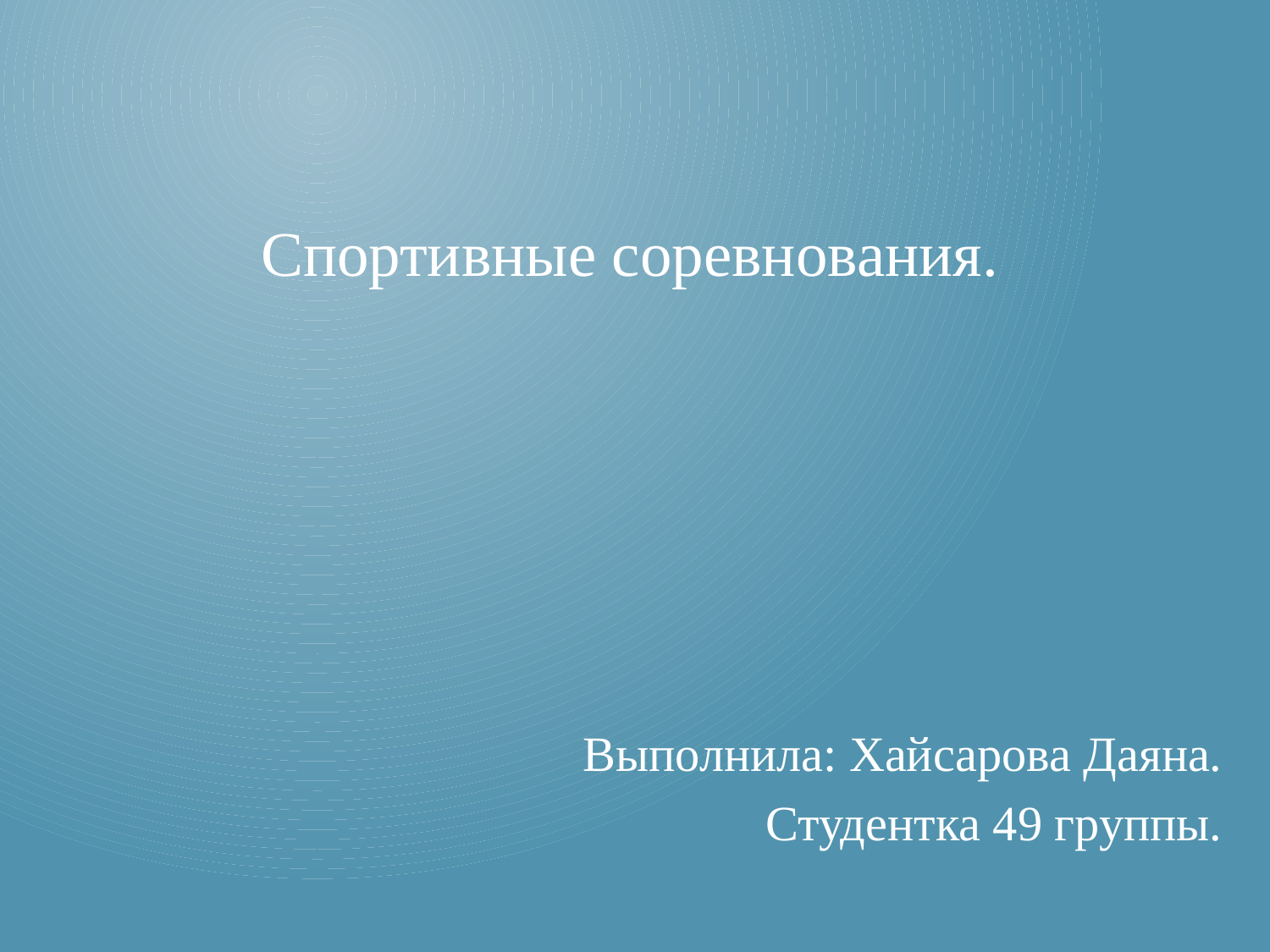

# Спортивные соревнования.
Выполнила: Хайсарова Даяна.
Студентка 49 группы.